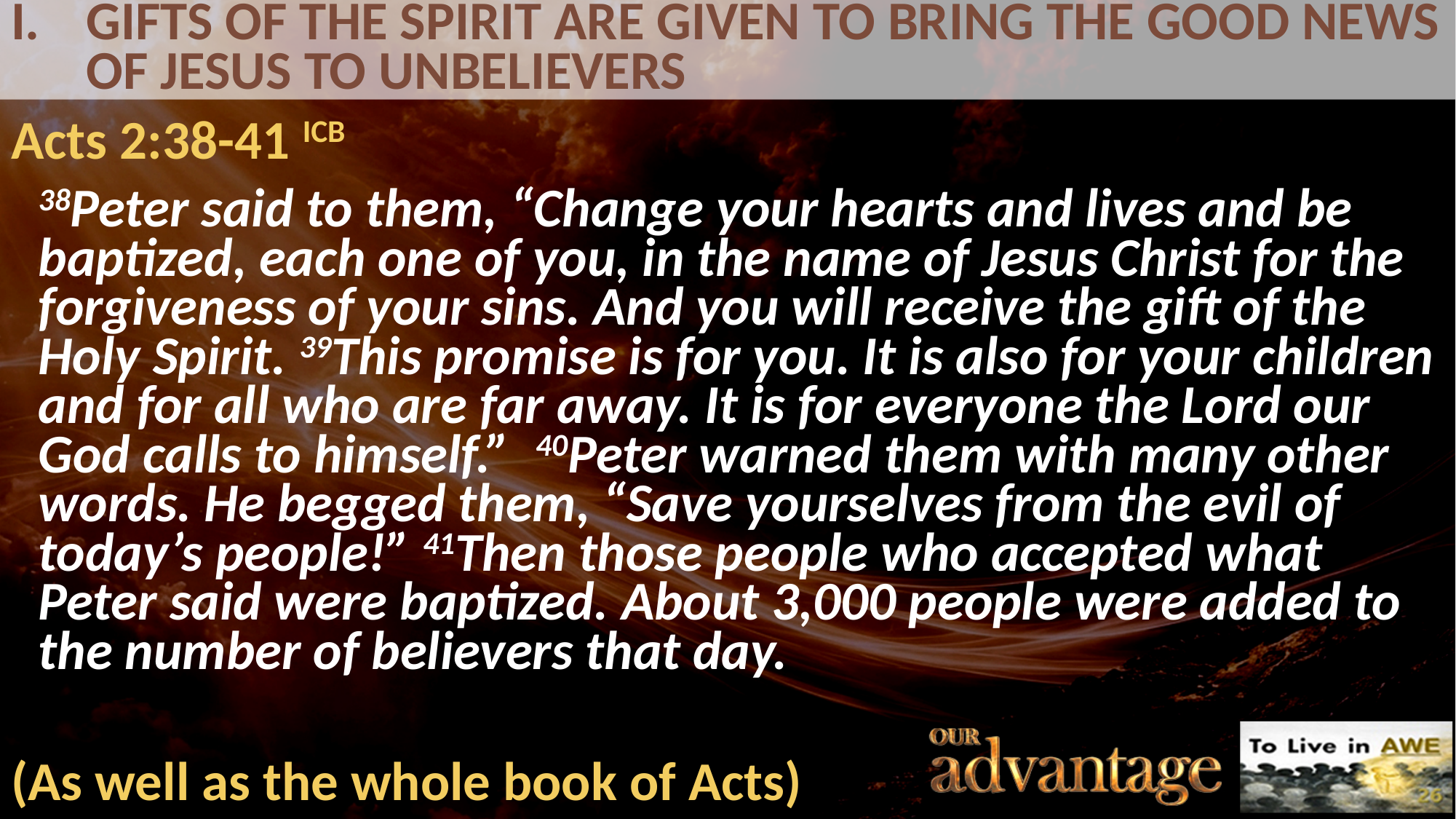

# I.	GIFTS OF THE SPIRIT ARE GIVEN TO BRING THE GOOD NEWS OF JESUS TO UNBELIEVERS
Acts 2:38-41 ICB
38Peter said to them, “Change your hearts and lives and be baptized, each one of you, in the name of Jesus Christ for the forgiveness of your sins. And you will receive the gift of the Holy Spirit. 39This promise is for you. It is also for your children and for all who are far away. It is for everyone the Lord our God calls to himself.”  40Peter warned them with many other words. He begged them, “Save yourselves from the evil of today’s people!” 41Then those people who accepted what Peter said were baptized. About 3,000 people were added to the number of believers that day.

(As well as the whole book of Acts)